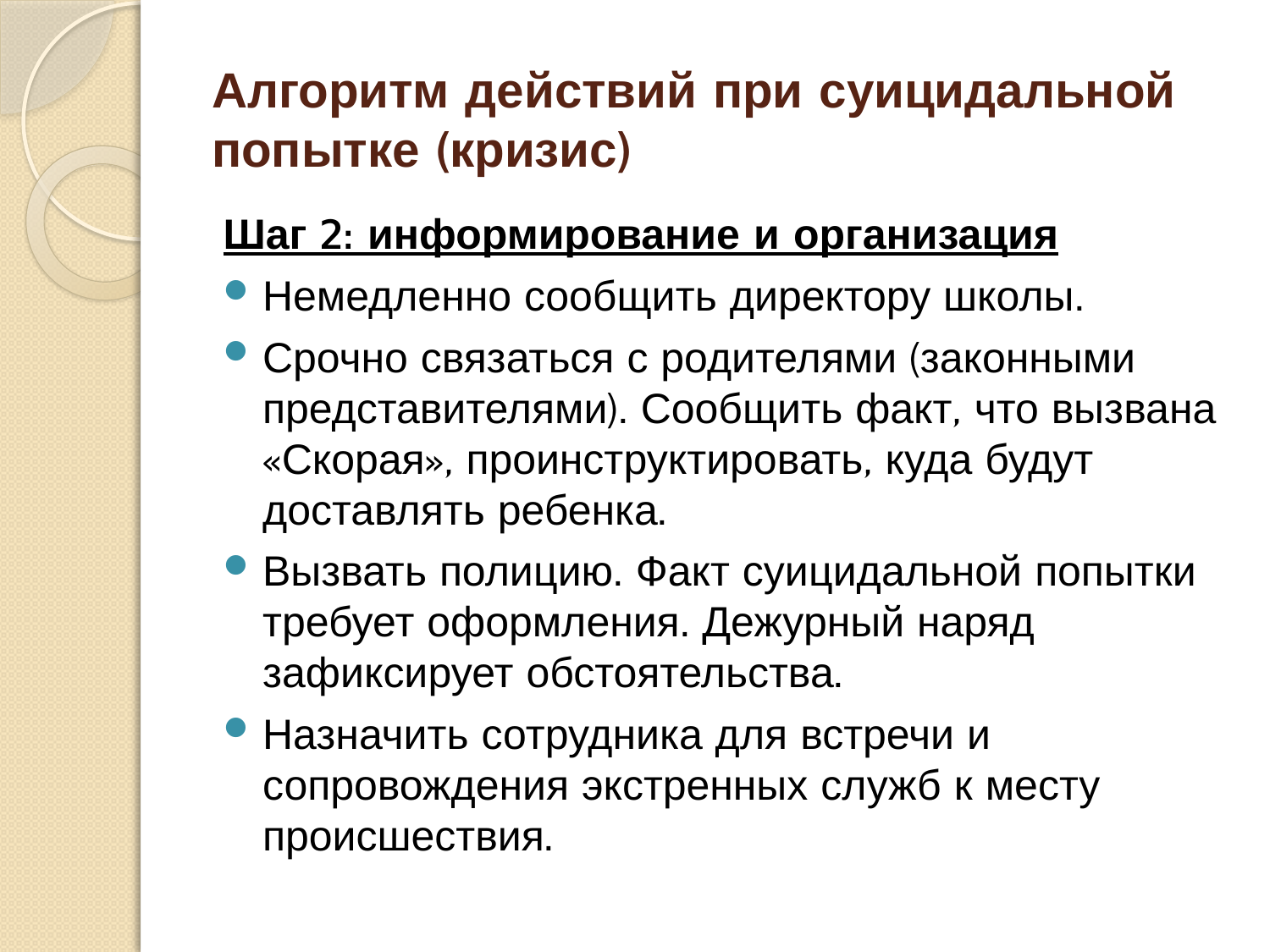

# Алгоритм действий при суицидальной попытке (кризис)
Шаг 2: информирование и организация
Немедленно сообщить директору школы.
Срочно связаться с родителями (законными представителями). Сообщить факт, что вызвана «Скорая», проинструктировать, куда будут доставлять ребенка.
Вызвать полицию. Факт суицидальной попытки требует оформления. Дежурный наряд зафиксирует обстоятельства.
Назначить сотрудника для встречи и сопровождения экстренных служб к месту происшествия.